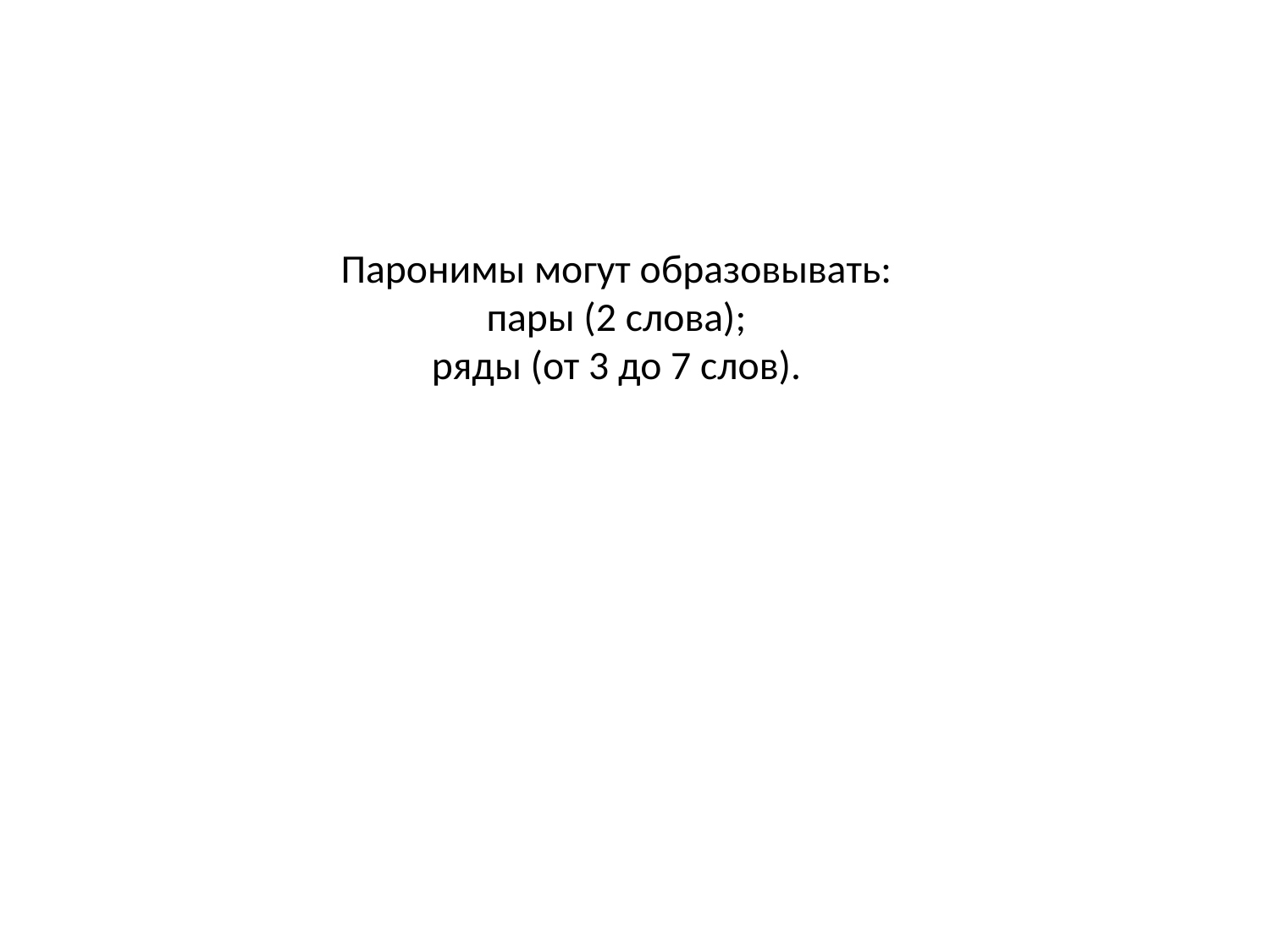

# Паронимы могут образовывать: пары (2 слова); ряды (от 3 до 7 слов).